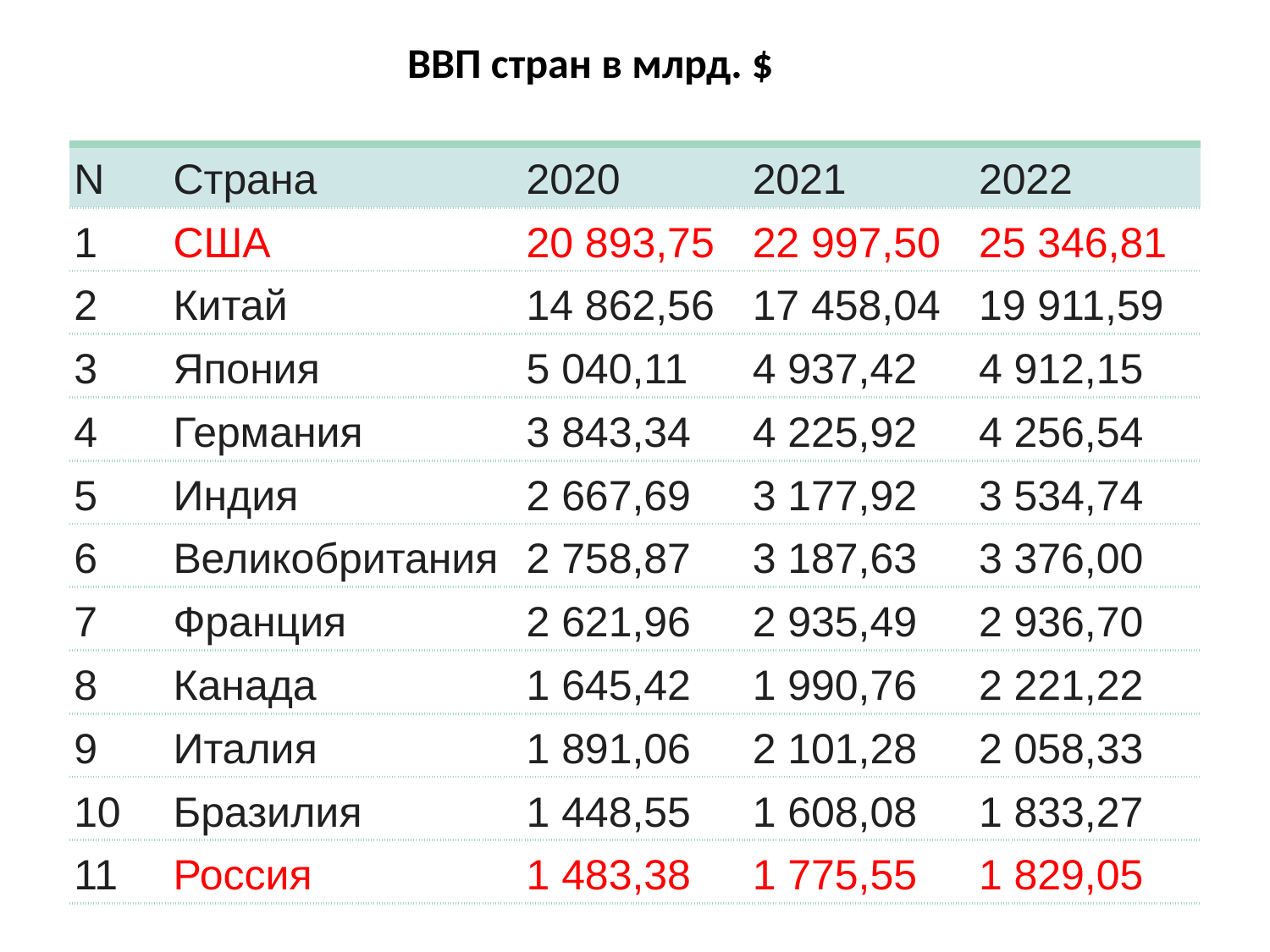

ВВП стран в млрд. $
| N | Страна | 2020 | 2021 | 2022 |
| --- | --- | --- | --- | --- |
| 1 | США | 20 893,75 | 22 997,50 | 25 346,81 |
| 2 | Китай | 14 862,56 | 17 458,04 | 19 911,59 |
| 3 | Япония | 5 040,11 | 4 937,42 | 4 912,15 |
| 4 | Германия | 3 843,34 | 4 225,92 | 4 256,54 |
| 5 | Индия | 2 667,69 | 3 177,92 | 3 534,74 |
| 6 | Великобритания | 2 758,87 | 3 187,63 | 3 376,00 |
| 7 | Франция | 2 621,96 | 2 935,49 | 2 936,70 |
| 8 | Канада | 1 645,42 | 1 990,76 | 2 221,22 |
| 9 | Италия | 1 891,06 | 2 101,28 | 2 058,33 |
| 10 | Бразилия | 1 448,55 | 1 608,08 | 1 833,27 |
| 11 | Россия | 1 483,38 | 1 775,55 | 1 829,05 |